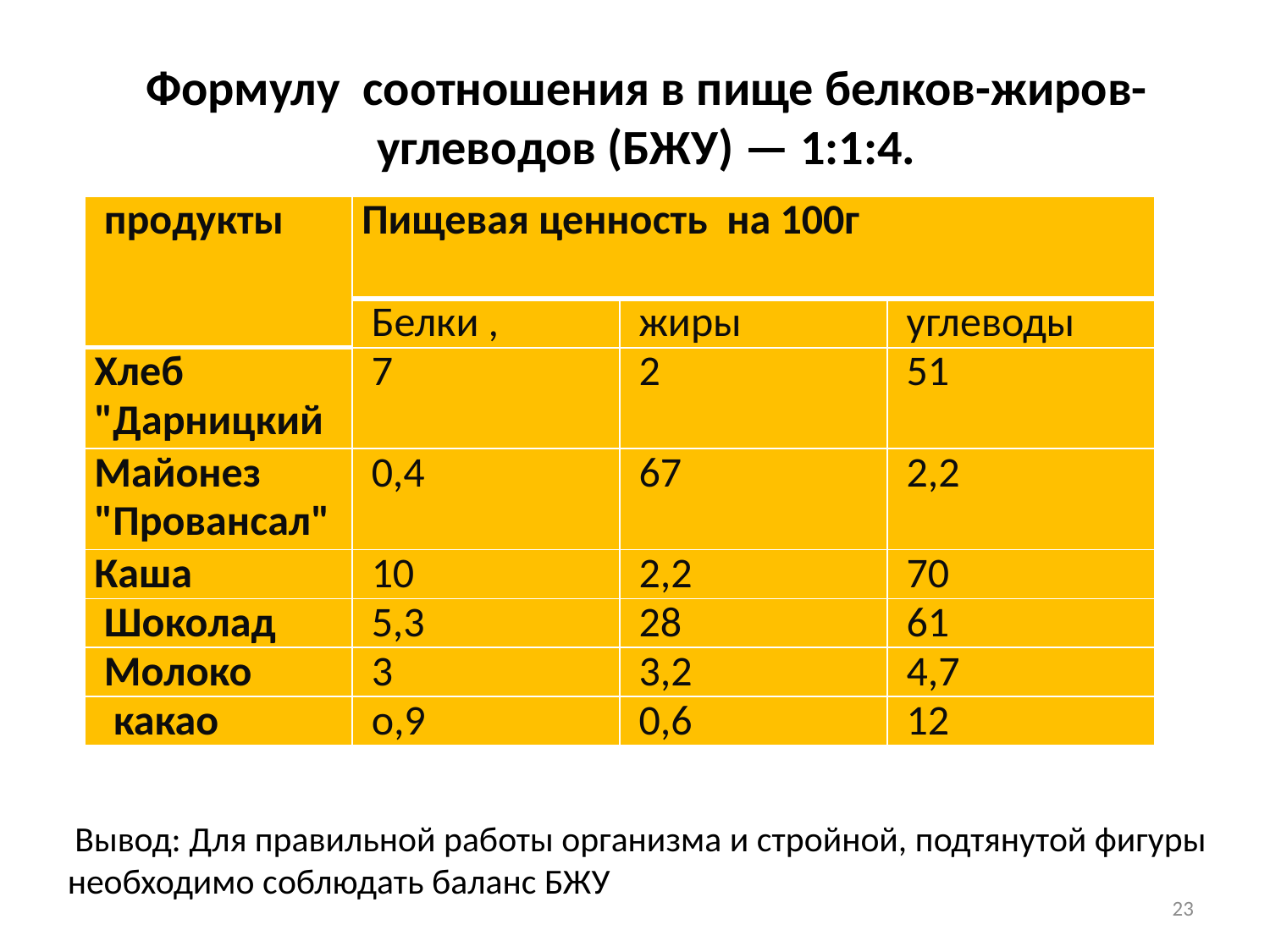

# Формулу  соотношения в пище белков-жиров-углеводов (БЖУ) — 1:1:4.
| продукты | Пищевая ценность на 100г |  |  |
| --- | --- | --- | --- |
|  | Белки , | жиры | углеводы |
| Хлеб "Дарницкий | 7 | 2 | 51 |
| Майонез "Провансал" | 0,4 | 67 | 2,2 |
| Каша | 10 | 2,2 | 70 |
| Шоколад | 5,3 | 28 | 61 |
| Молоко | 3 | 3,2 | 4,7 |
| какао | о,9 | 0,6 | 12 |

 Вывод: Для правильной работы организма и стройной, подтянутой фигуры
необходимо соблюдать баланс БЖУ
23